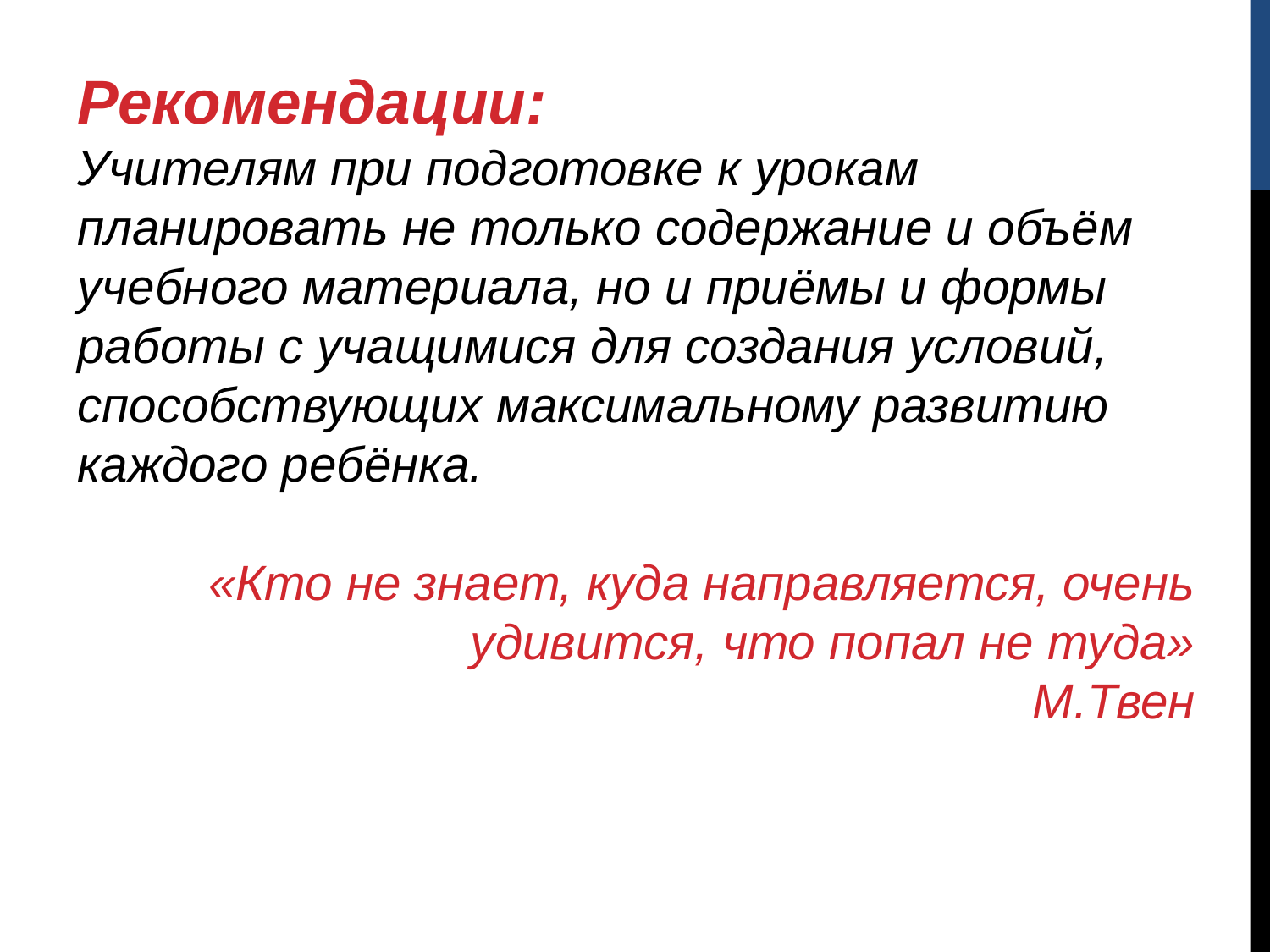

Рекомендации:
Учителям при подготовке к урокам  планировать не только содержание и объём учебного материала, но и приёмы и формы работы с учащимися для создания условий, способствующих максимальному развитию каждого ребёнка.

«Кто не знает, куда направляется, очень удивится, что попал не туда»
М.Твен